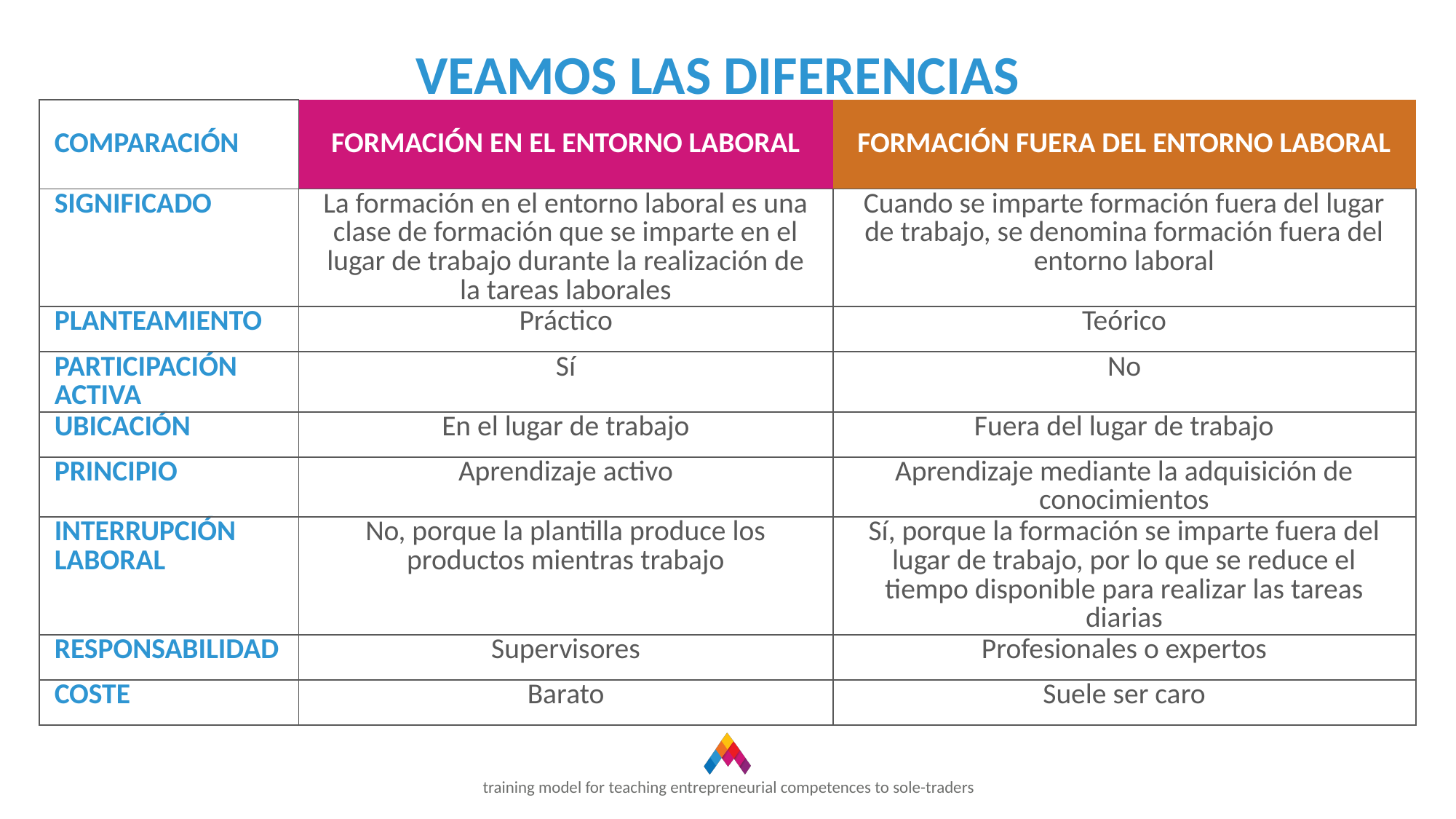

VEAMOS LAS DIFERENCIAS
| COMPARACIÓN | FORMACIÓN EN EL ENTORNO LABORAL | FORMACIÓN FUERA DEL ENTORNO LABORAL |
| --- | --- | --- |
| SIGNIFICADO | La formación en el entorno laboral es una clase de formación que se imparte en el lugar de trabajo durante la realización de la tareas laborales | Cuando se imparte formación fuera del lugar de trabajo, se denomina formación fuera del entorno laboral |
| PLANTEAMIENTO | Práctico | Teórico |
| PARTICIPACIÓN ACTIVA | Sí | No |
| UBICACIÓN | En el lugar de trabajo | Fuera del lugar de trabajo |
| PRINCIPIO | Aprendizaje activo | Aprendizaje mediante la adquisición de conocimientos |
| INTERRUPCIÓN LABORAL | No, porque la plantilla produce los productos mientras trabajo | Sí, porque la formación se imparte fuera del lugar de trabajo, por lo que se reduce el tiempo disponible para realizar las tareas diarias |
| RESPONSABILIDAD | Supervisores | Profesionales o expertos |
| COSTE | Barato | Suele ser caro |